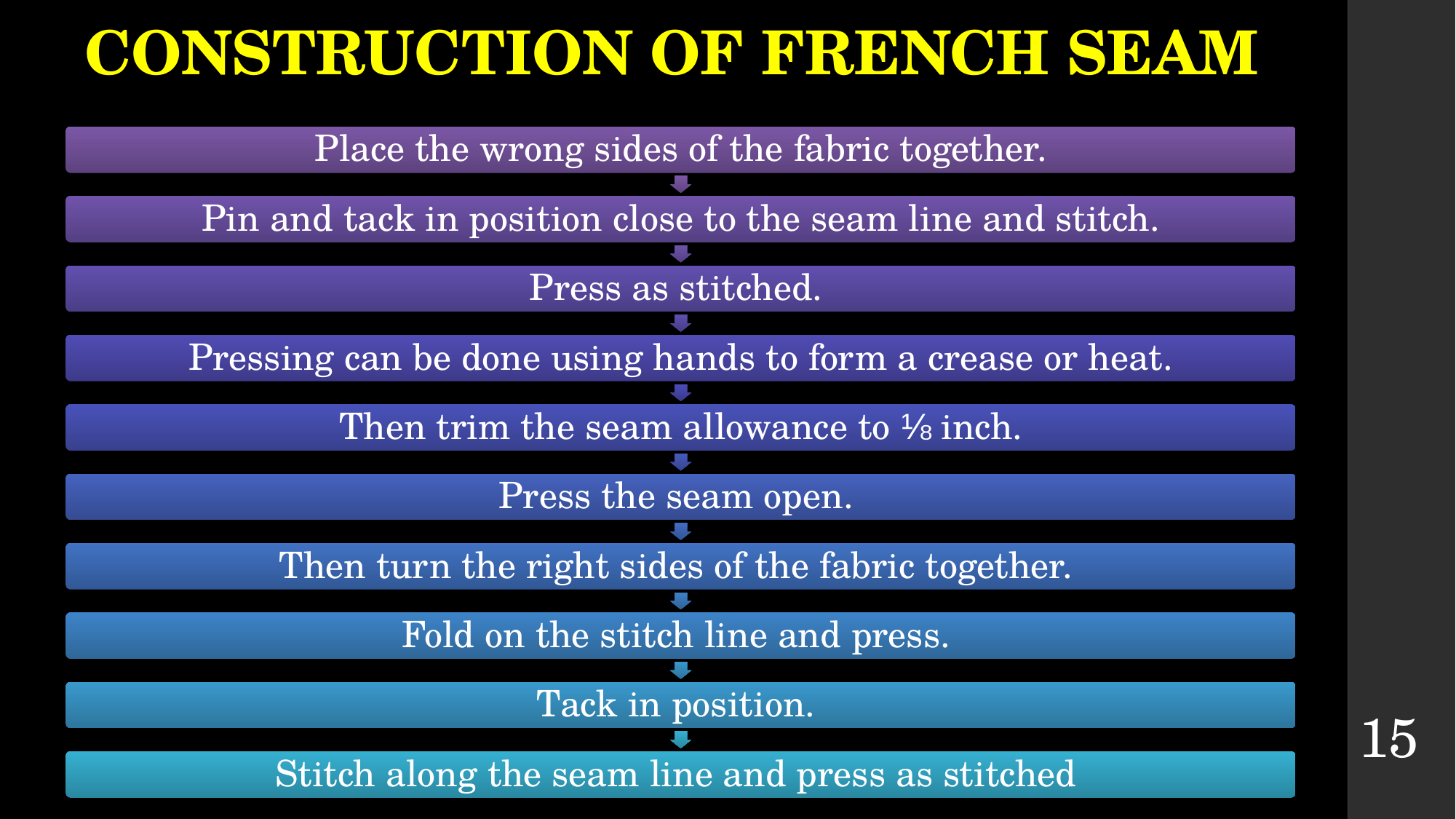

# CONSTRUCTION OF FRENCH SEAM
Place the wrong sides of the fabric together.

Pin and tack in position close to the seam line and stitch.

Press as stitched.

Pressing can be done using hands to form a crease or heat.

Then trim the seam allowance to ⅛ inch.

Press the seam open.

Then turn the right sides of the fabric together.

Fold on the stitch line and press.

Tack in position.

Stitch along the seam line and press as stitched
15